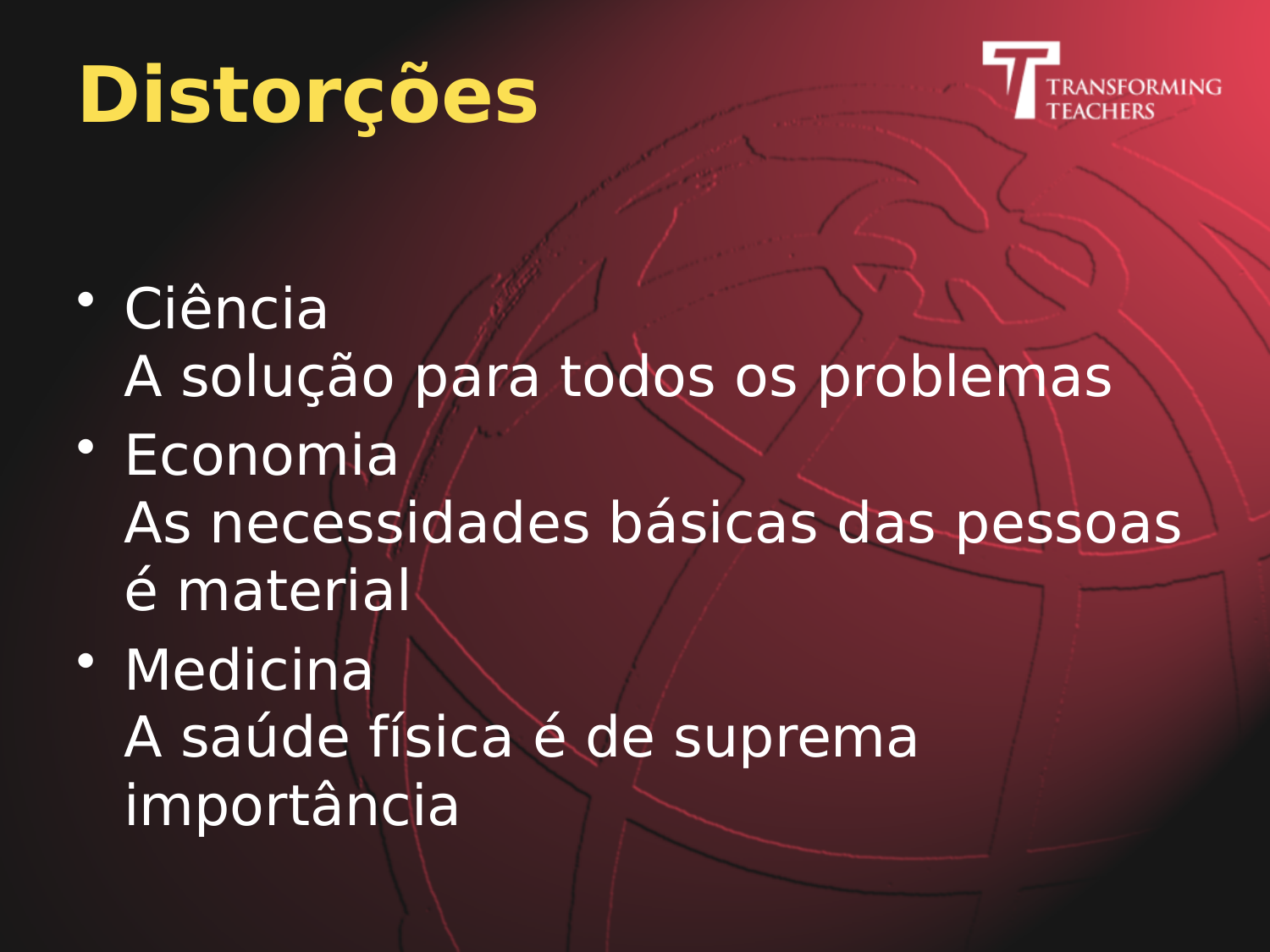

# Distorções
Ciência
A solução para todos os problemas
Economia
As necessidades básicas das pessoas é material
Medicina
A saúde física é de suprema importância